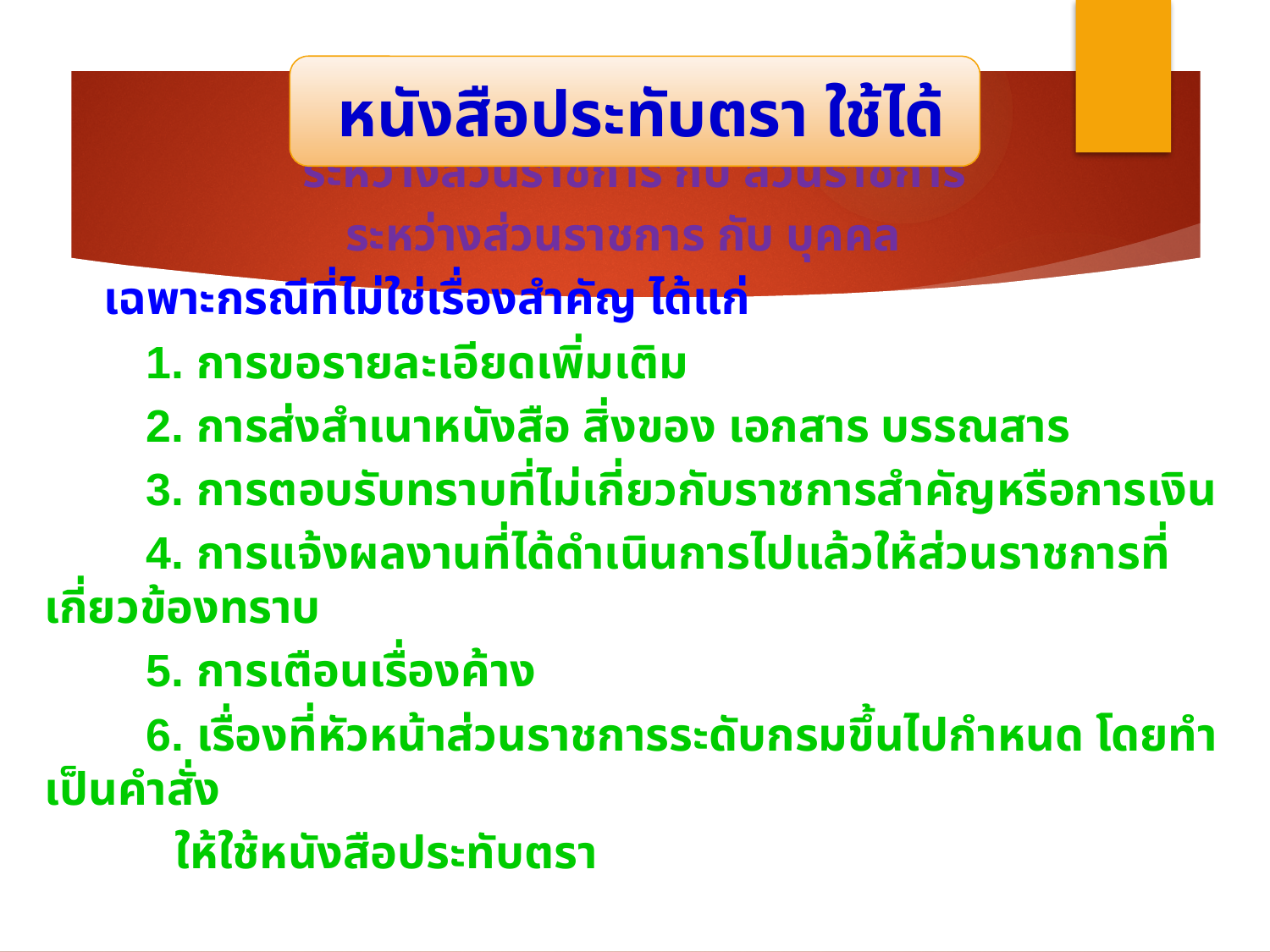

ระหว่างส่วนราชการ กับ ส่วนราชการ
          		       ระหว่างส่วนราชการ กับ บุคคล
     เฉพาะกรณีที่ไม่ใช่เรื่องสำคัญ ได้แก่
        1. การขอรายละเอียดเพิ่มเติม
        2. การส่งสำเนาหนังสือ สิ่งของ เอกสาร บรรณสาร
        3. การตอบรับทราบที่ไม่เกี่ยวกับราชการสำคัญหรือการเงิน
        4. การแจ้งผลงานที่ได้ดำเนินการไปแล้วให้ส่วนราชการที่เกี่ยวข้องทราบ
        5. การเตือนเรื่องค้าง
        6. เรื่องที่หัวหน้าส่วนราชการระดับกรมขึ้นไปกำหนด โดยทำเป็นคำสั่ง
           ให้ใช้หนังสือประทับตรา

 หนังสือประทับตรา ใช้ได้
11